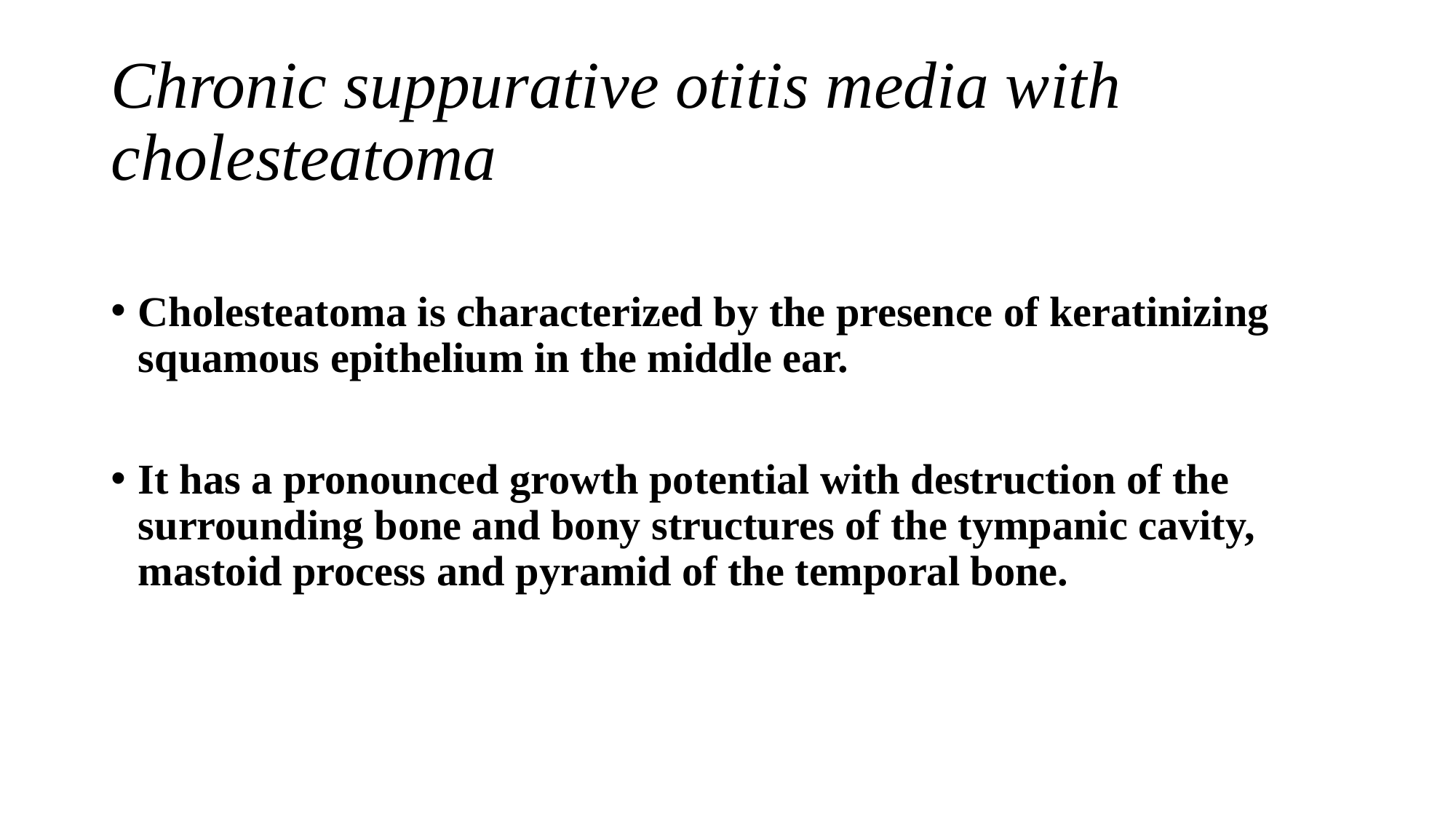

# Chronic suppurative otitis media with cholesteatoma

Cholesteatoma is characterized by the presence of keratinizing squamous epithelium in the middle ear.

It has a pronounced growth potential with destruction of the surrounding bone and bony structures of the tympanic cavity, mastoid process and pyramid of the temporal bone.